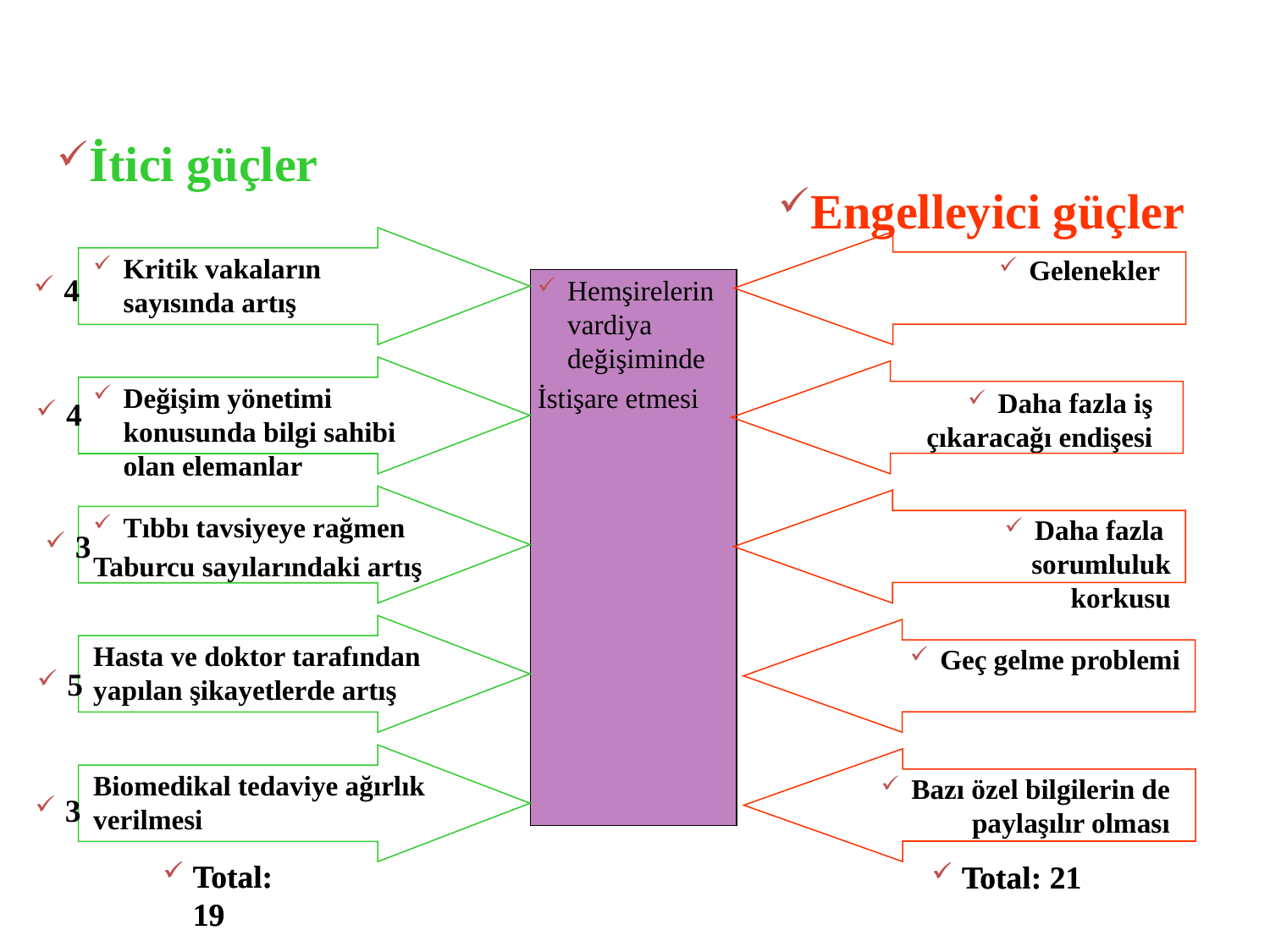

İtici güçler
Engelleyici güçler

Kritik vakaların sayısında artış
Gelenekler
4
Hemşirelerin vardiya değişiminde
İstişare etmesi

Değişim yönetimi konusunda bilgi sahibi olan elemanlar
Daha fazla iş çıkaracağı endişesi
4

Tıbbı tavsiyeye rağmen
Taburcu sayılarındaki artış
Daha fazla  sorumluluk korkusu
3

Hasta ve doktor tarafından yapılan şikayetlerde artış
Geç gelme problemi
5

Biomedikal tedaviye ağırlık verilmesi
Bazı özel bilgilerin de paylaşılır olması
3
Total: 19
Total: 19
Total: 21
Total: 21